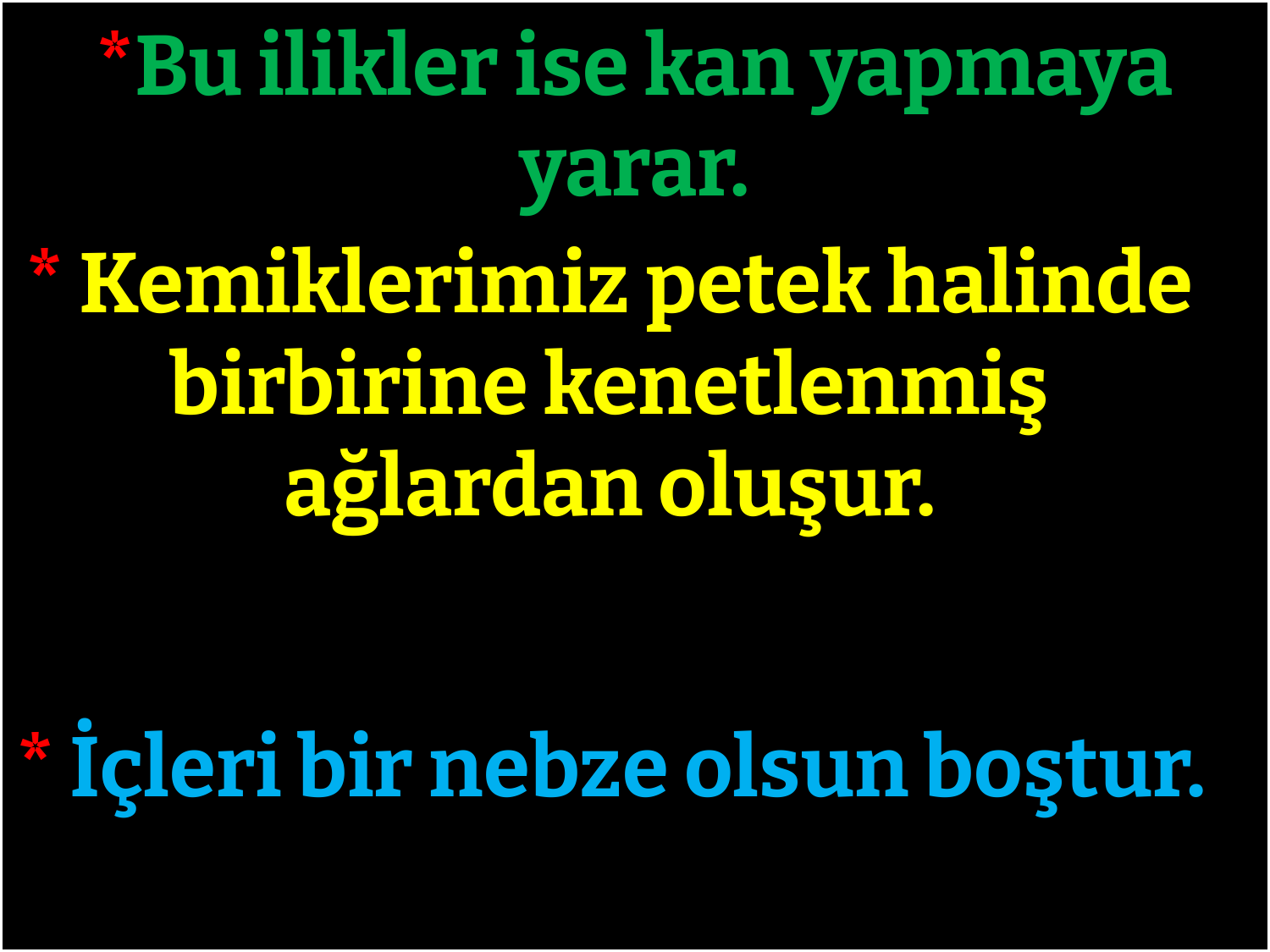

*Bu ilikler ise kan yapmaya yarar.
* Kemiklerimiz petek halinde birbirine kenetlenmiş ağlardan oluşur.
#
* İçleri bir nebze olsun boştur.